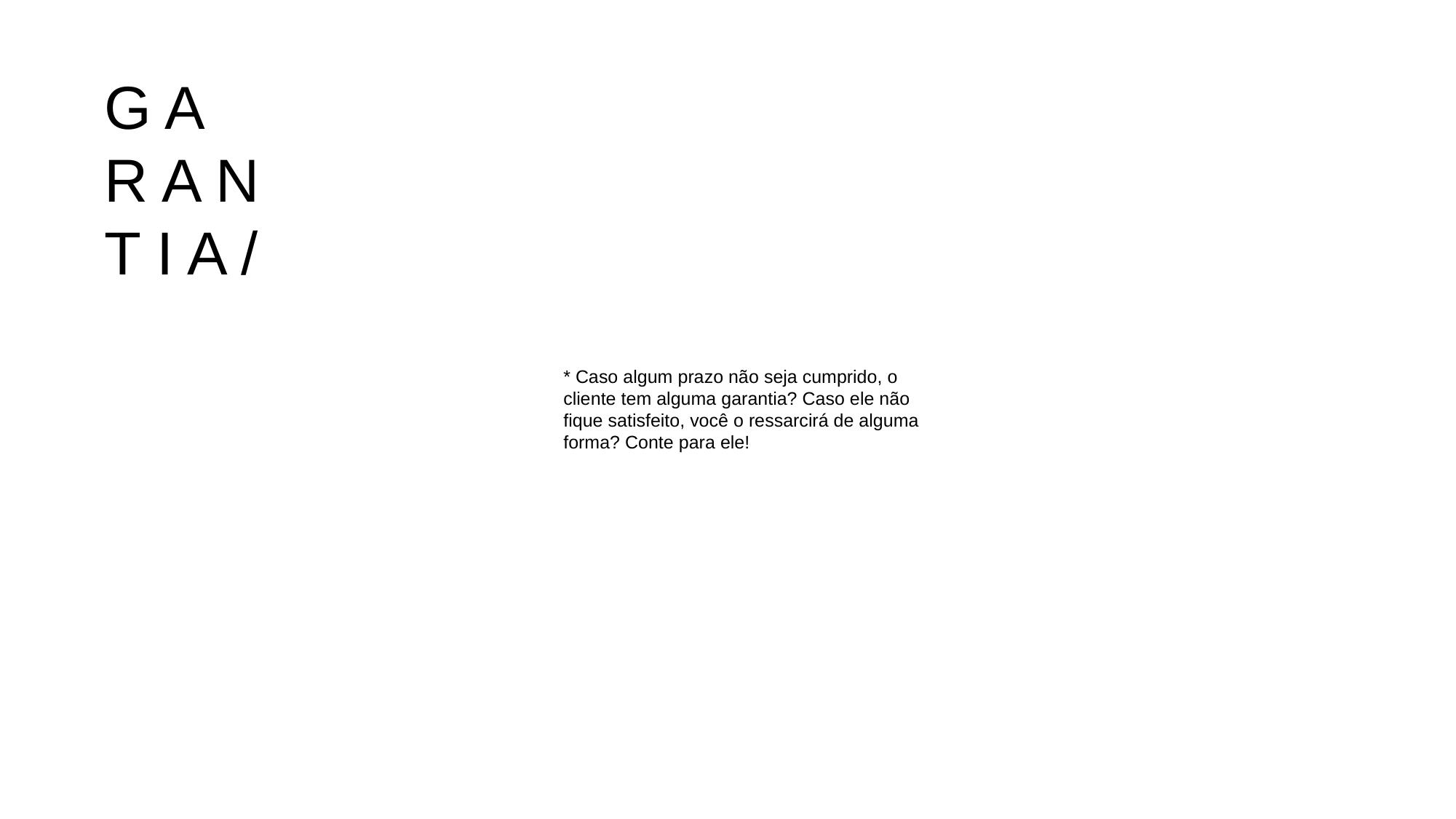

G A
R A N
T I A /
* Caso algum prazo não seja cumprido, o cliente tem alguma garantia? Caso ele não fique satisfeito, você o ressarcirá de alguma forma? Conte para ele!